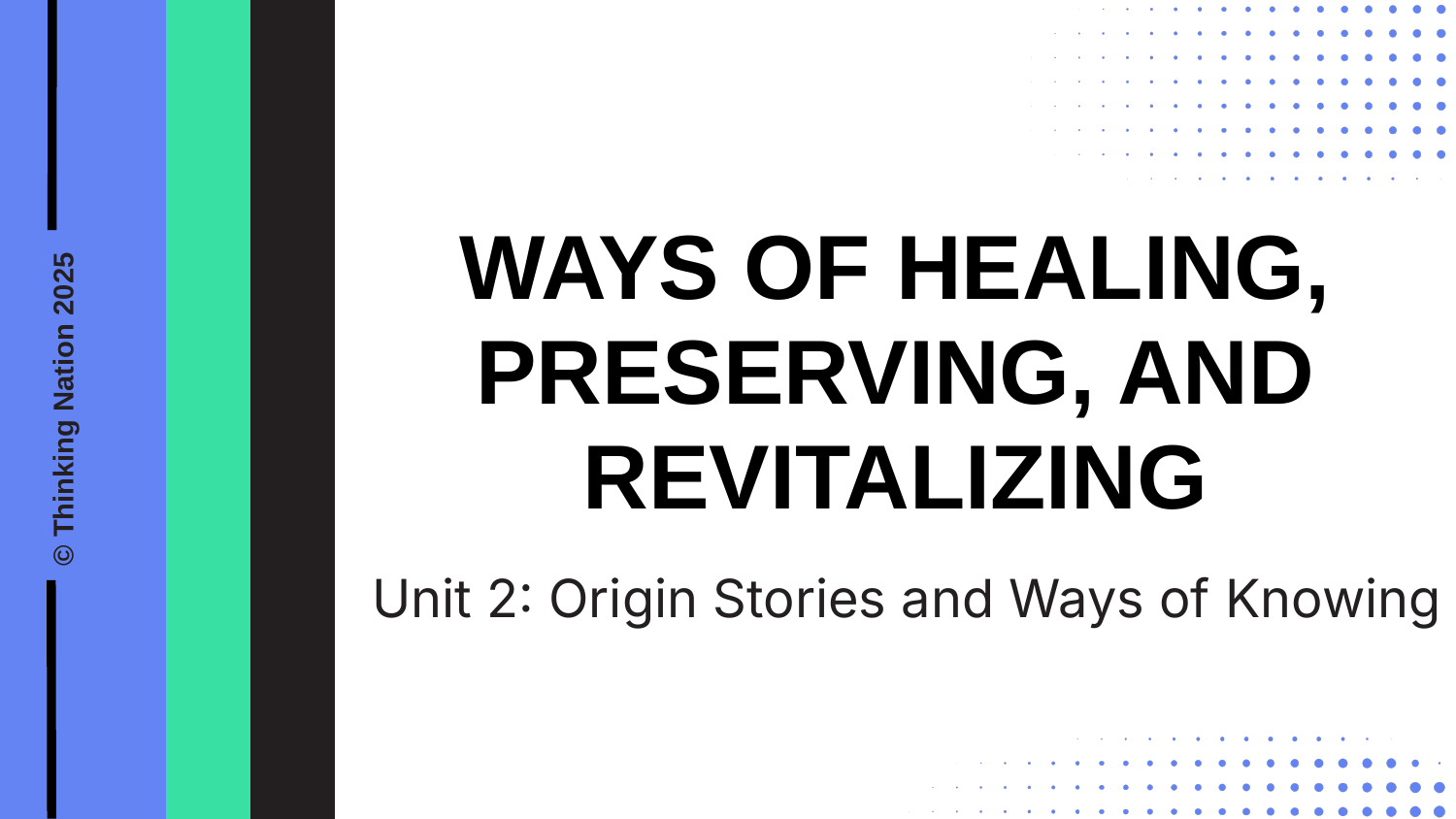

WAYS OF HEALING, PRESERVING, AND REVITALIZING
© Thinking Nation 2025
Unit 2: Origin Stories and Ways of Knowing